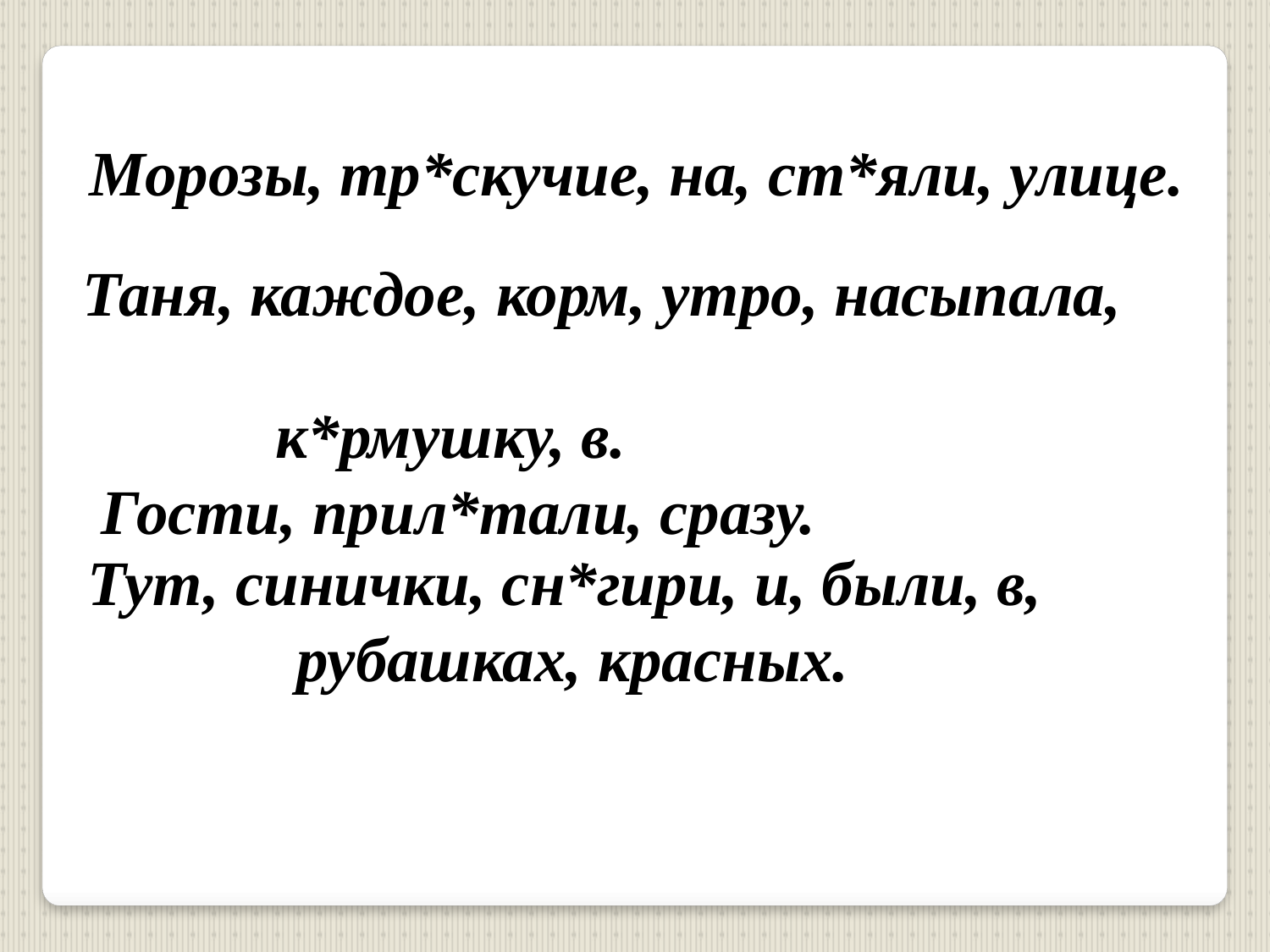

Морозы, тр*скучие, на, ст*яли, улице.
Таня, каждое, корм, утро, насыпала,
к*рмушку, в.
 Гости, прил*тали, сразу.
Тут, синички, сн*гири, и, были, в,
 рубашках, красных.